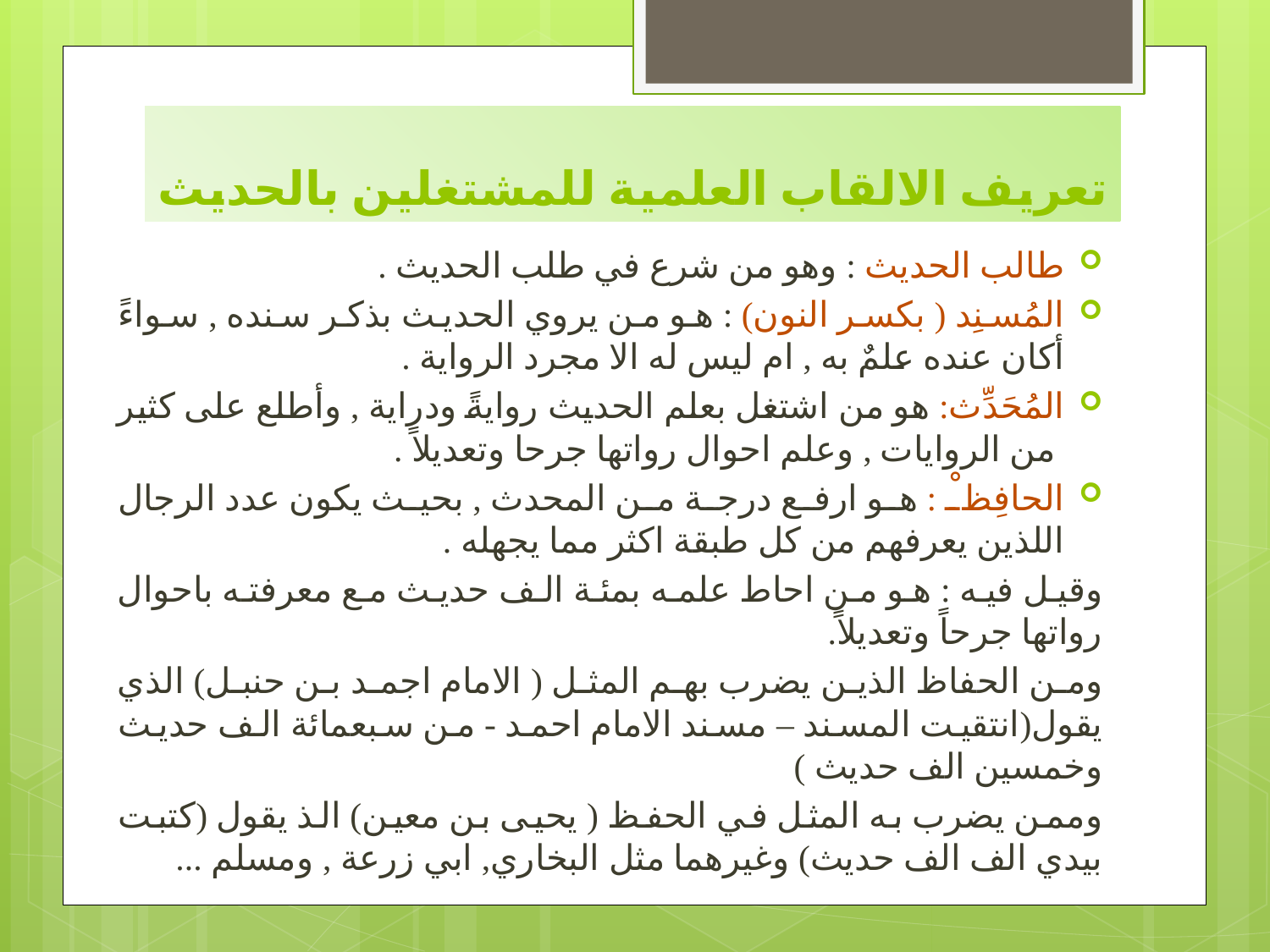

# تعريف الالقاب العلمية للمشتغلين بالحديث
طالب الحديث : وهو من شرع في طلب الحديث .
المُسنِد ( بكسر النون) : هو من يروي الحديث بذكر سنده , سواءً أكان عنده علمٌ به , ام ليس له الا مجرد الرواية .
المُحَدِّث: هو من اشتغل بعلم الحديث روايةً ودراية , وأطلع على كثير  من الروايات , وعلم احوال رواتها جرحا وتعديلاً .
الحافِظْ : هو ارفع درجة من المحدث , بحيث يكون عدد الرجال اللذين يعرفهم من كل طبقة اكثر مما يجهله .
وقيل فيه : هو من احاط علمه بمئة الف حديث مع معرفته باحوال رواتها جرحاً وتعديلاً.
ومن الحفاظ الذين يضرب بهم المثل ( الامام اجمد بن حنبل) الذي يقول(انتقيت المسند – مسند الامام احمد - من سبعمائة الف حديث وخمسين الف حديث )
وممن يضرب به المثل في الحفظ ( يحيى بن معين) الذ يقول (كتبت بيدي الف الف حديث) وغيرهما مثل البخاري, ابي زرعة , ومسلم ...